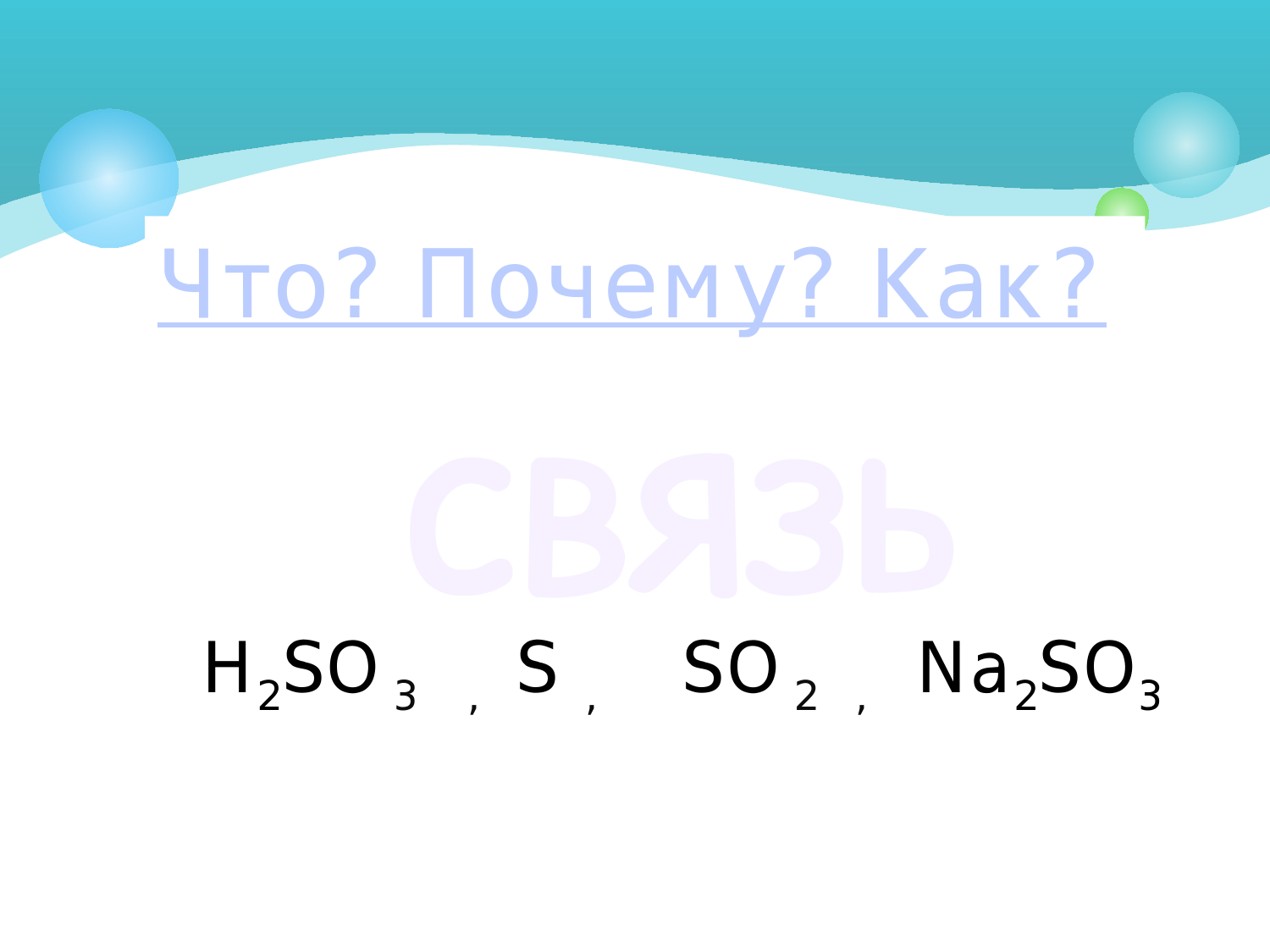

Что? Почему? Как?
    СВЯЗЬ
H2SO 3    ,   S  ,       SO 2   ,    Na2SO3